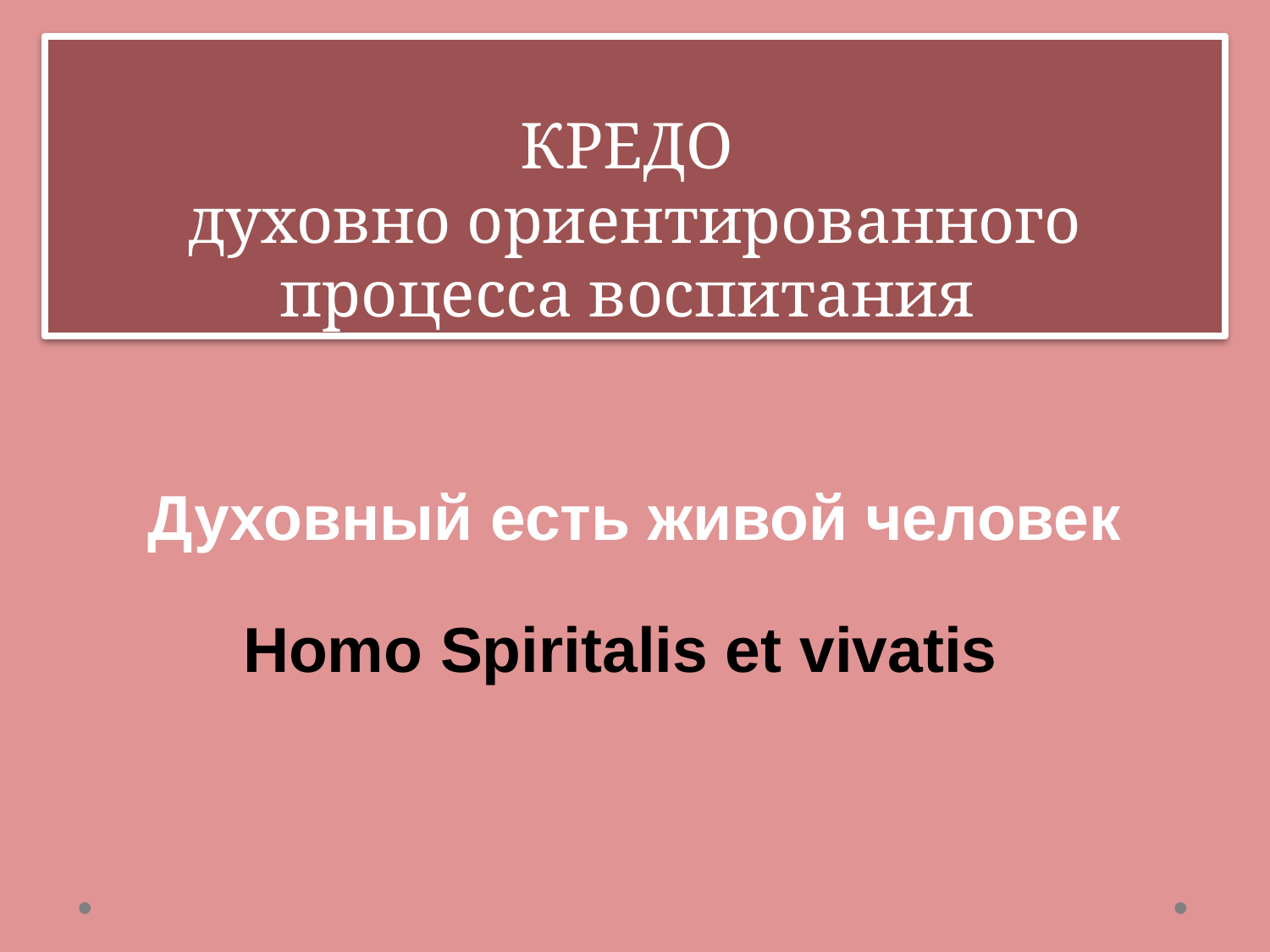

# КРЕДО духовно ориентированного процесса воспитания

Духовный есть живой человек

Homo Spiritalis et vivatis